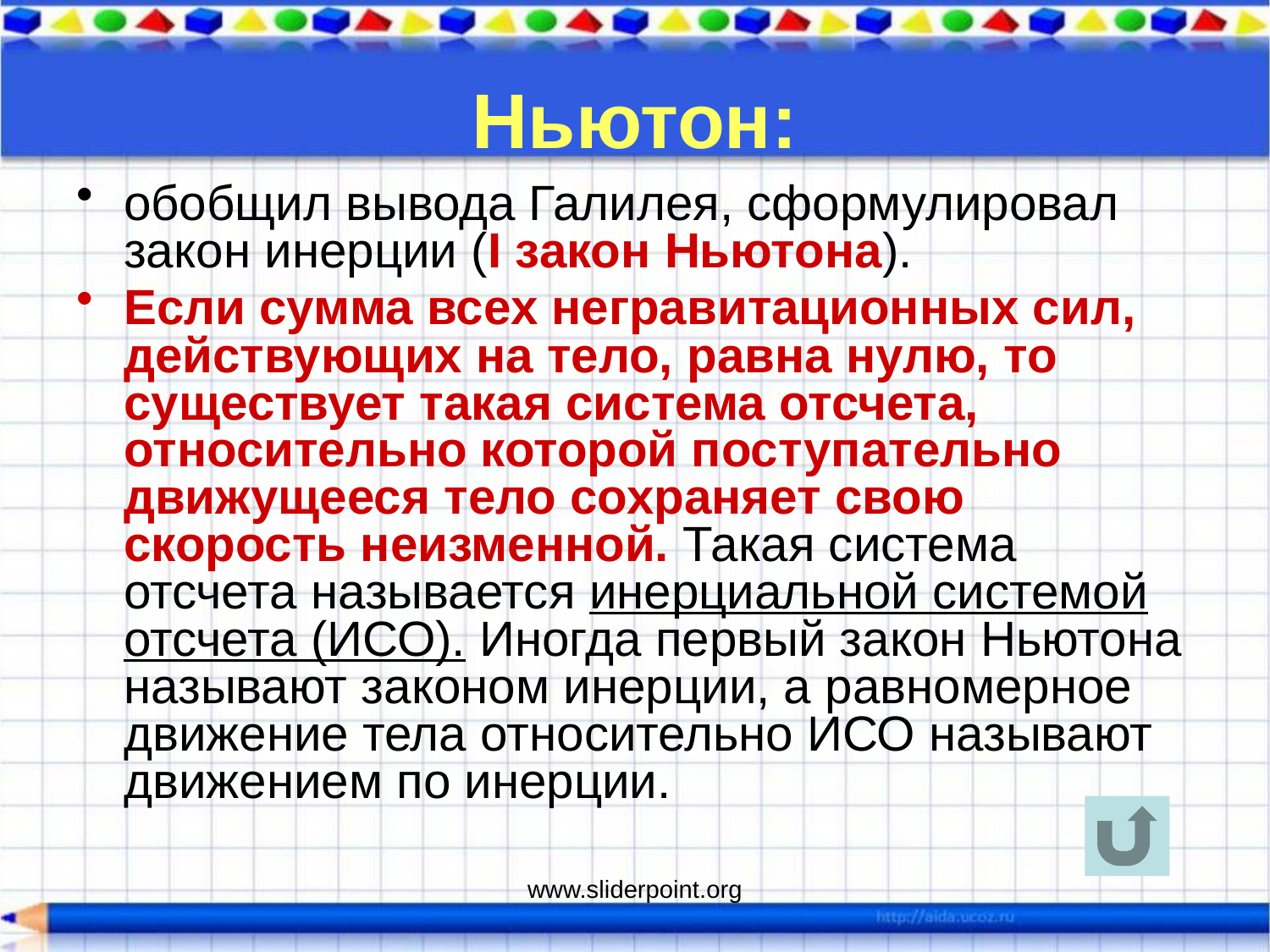

# Ньютон:
обобщил вывода Галилея, сформулировал закон инерции (I закон Ньютона).
Если сумма всех негравитационных сил, действующих на тело, равна нулю, то существует такая система отсчета, относительно которой поступательно движущееся тело сохраняет свою скорость неизменной. Такая система отсчета называется инерциальной системой отсчета (ИСО). Иногда первый закон Ньютона называют законом инерции, а равномерное движение тела относительно ИСО называют движением по инерции.

www.sliderpoint.org